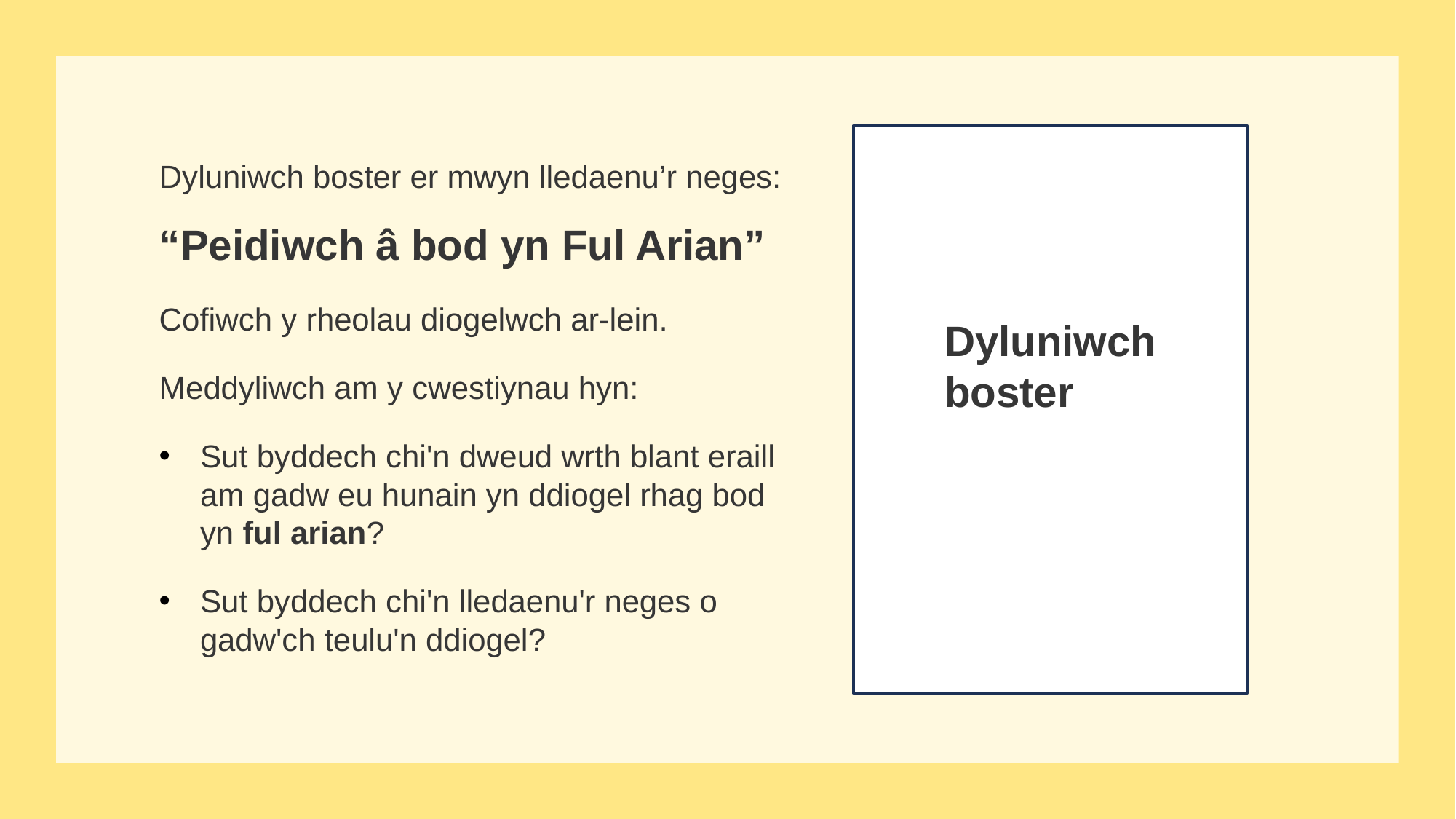

# Slide 43

Dyluniwch boster er mwyn lledaenu’r neges:
“Peidiwch â bod yn Ful Arian”
Cofiwch y rheolau diogelwch ar-lein.
Meddyliwch am y cwestiynau hyn:
Sut byddech chi'n dweud wrth blant eraill am gadw eu hunain yn ddiogel rhag bod yn ful arian?
Sut byddech chi'n lledaenu'r neges o gadw'ch teulu'n ddiogel?
Dyluniwch boster